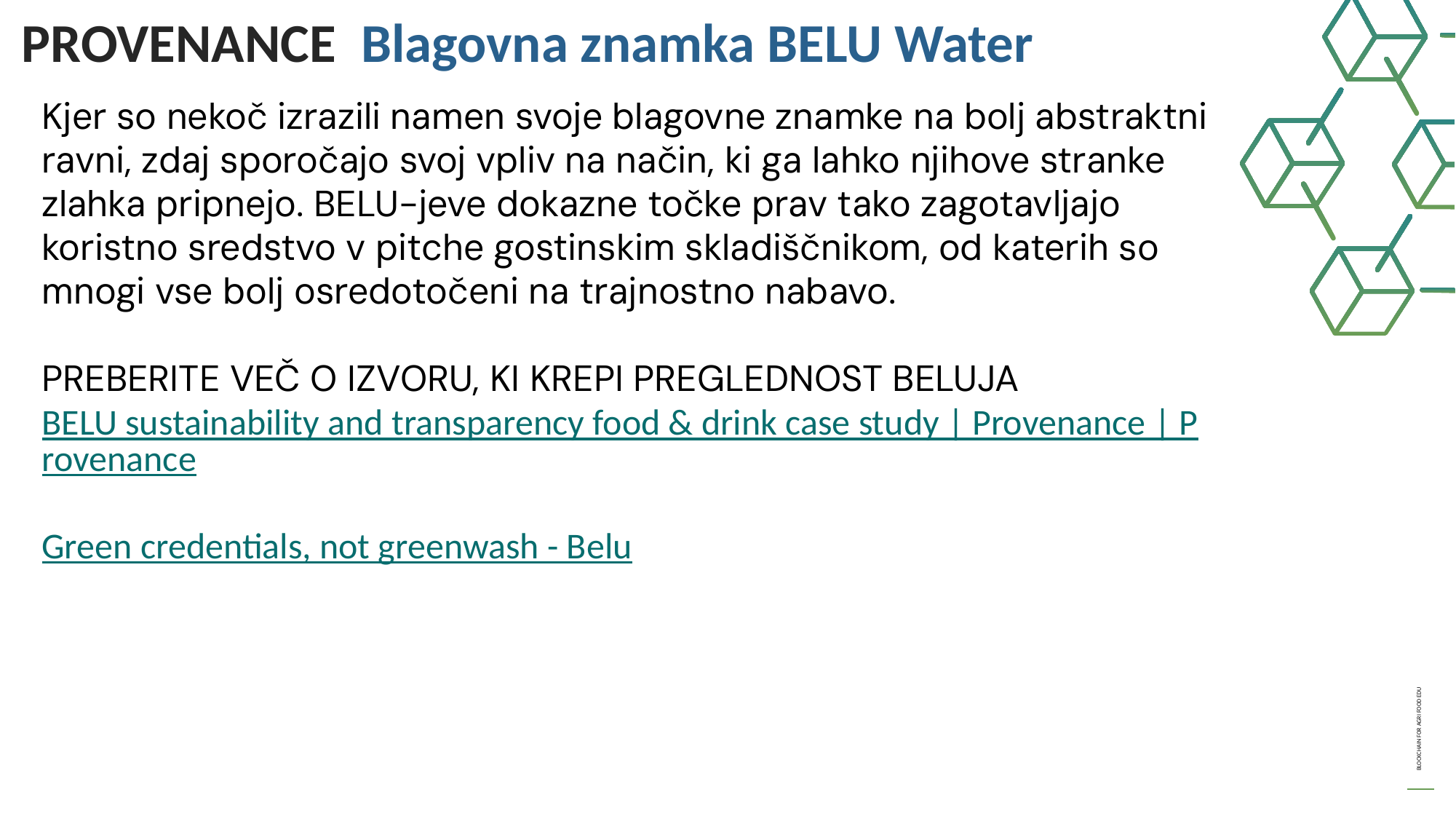

PROVENANCE  Blagovna znamka BELU Water

Kjer so nekoč izrazili namen svoje blagovne znamke na bolj abstraktni ravni, zdaj sporočajo svoj vpliv na način, ki ga lahko njihove stranke zlahka pripnejo. BELU-jeve dokazne točke prav tako zagotavljajo koristno sredstvo v pitche gostinskim skladiščnikom, od katerih so mnogi vse bolj osredotočeni na trajnostno nabavo.
PREBERITE VEČ O IZVORU, KI KREPI PREGLEDNOST BELUJA
BELU sustainability and transparency food & drink case study | Provenance | Provenance

Green credentials, not greenwash - Belu